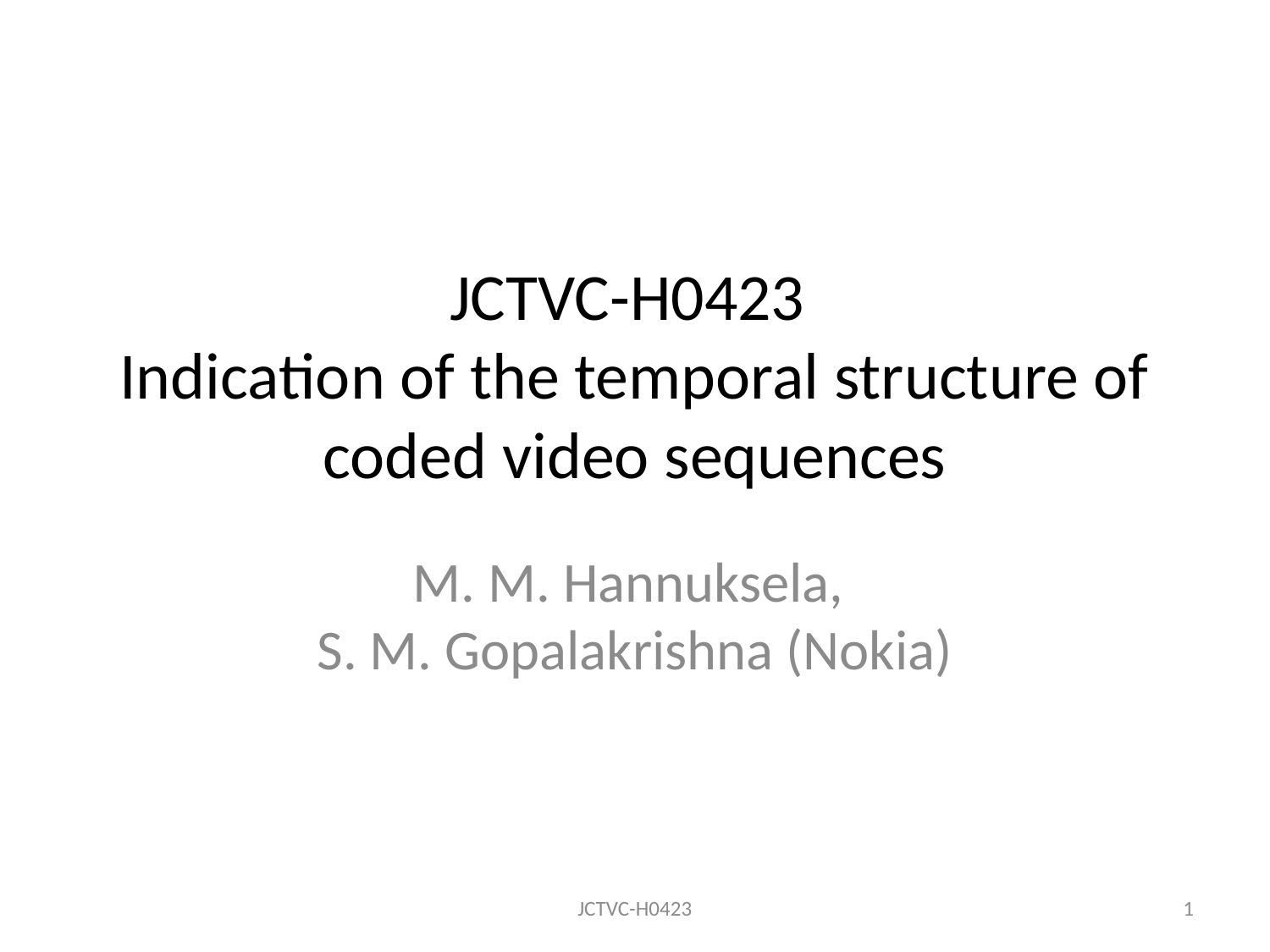

# JCTVC-H0423 Indication of the temporal structure of coded video sequences
M. M. Hannuksela,
S. M. Gopalakrishna (Nokia)
JCTVC-H0423
1